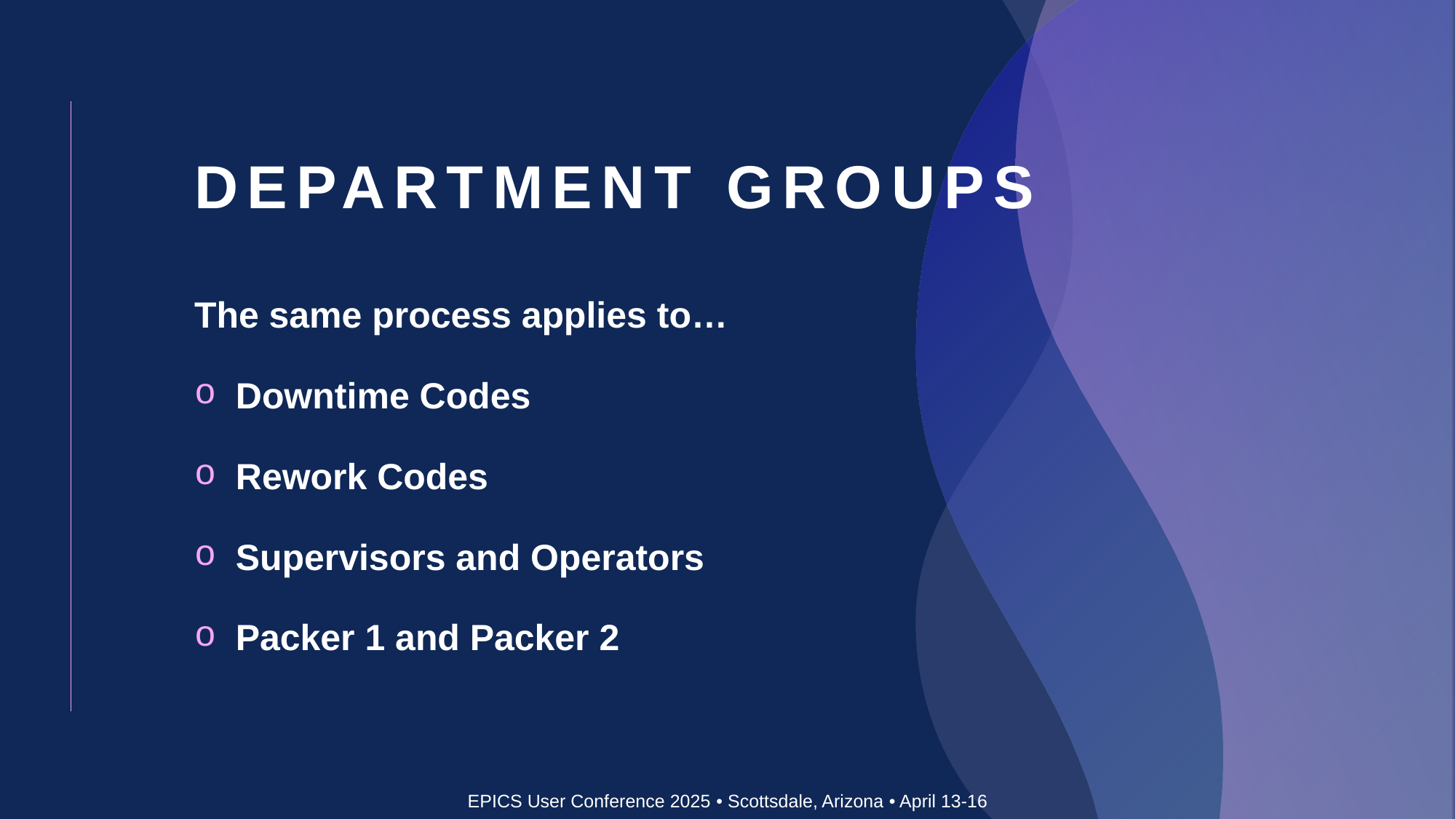

# Department groups
The same process applies to…
Downtime Codes
Rework Codes
Supervisors and Operators
Packer 1 and Packer 2